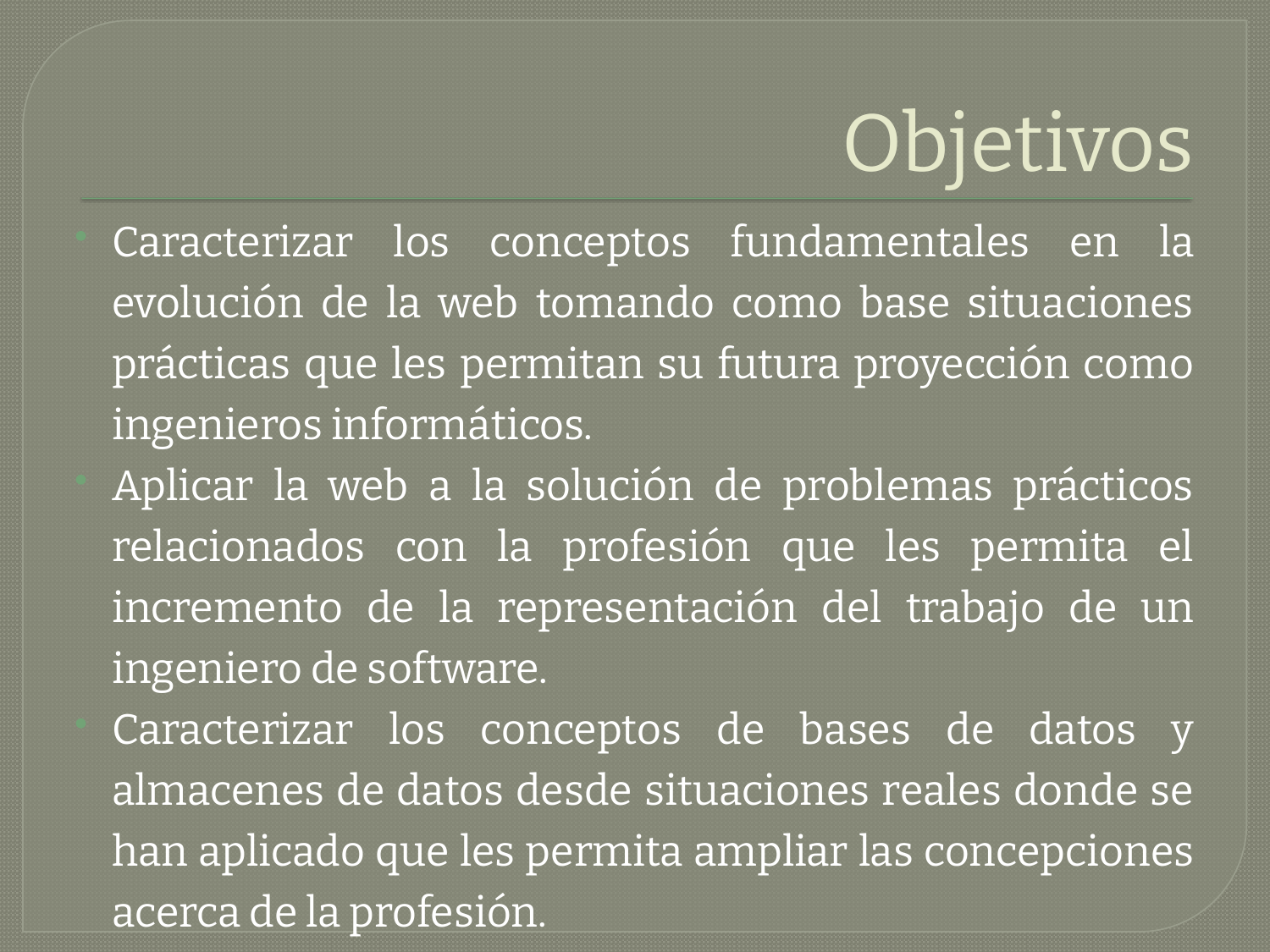

# Objetivos
Caracterizar los conceptos fundamentales en la evolución de la web tomando como base situaciones prácticas que les permitan su futura proyección como ingenieros informáticos.
Aplicar la web a la solución de problemas prácticos relacionados con la profesión que les permita el incremento de la representación del trabajo de un ingeniero de software.
Caracterizar los conceptos de bases de datos y almacenes de datos desde situaciones reales donde se han aplicado que les permita ampliar las concepciones acerca de la profesión.